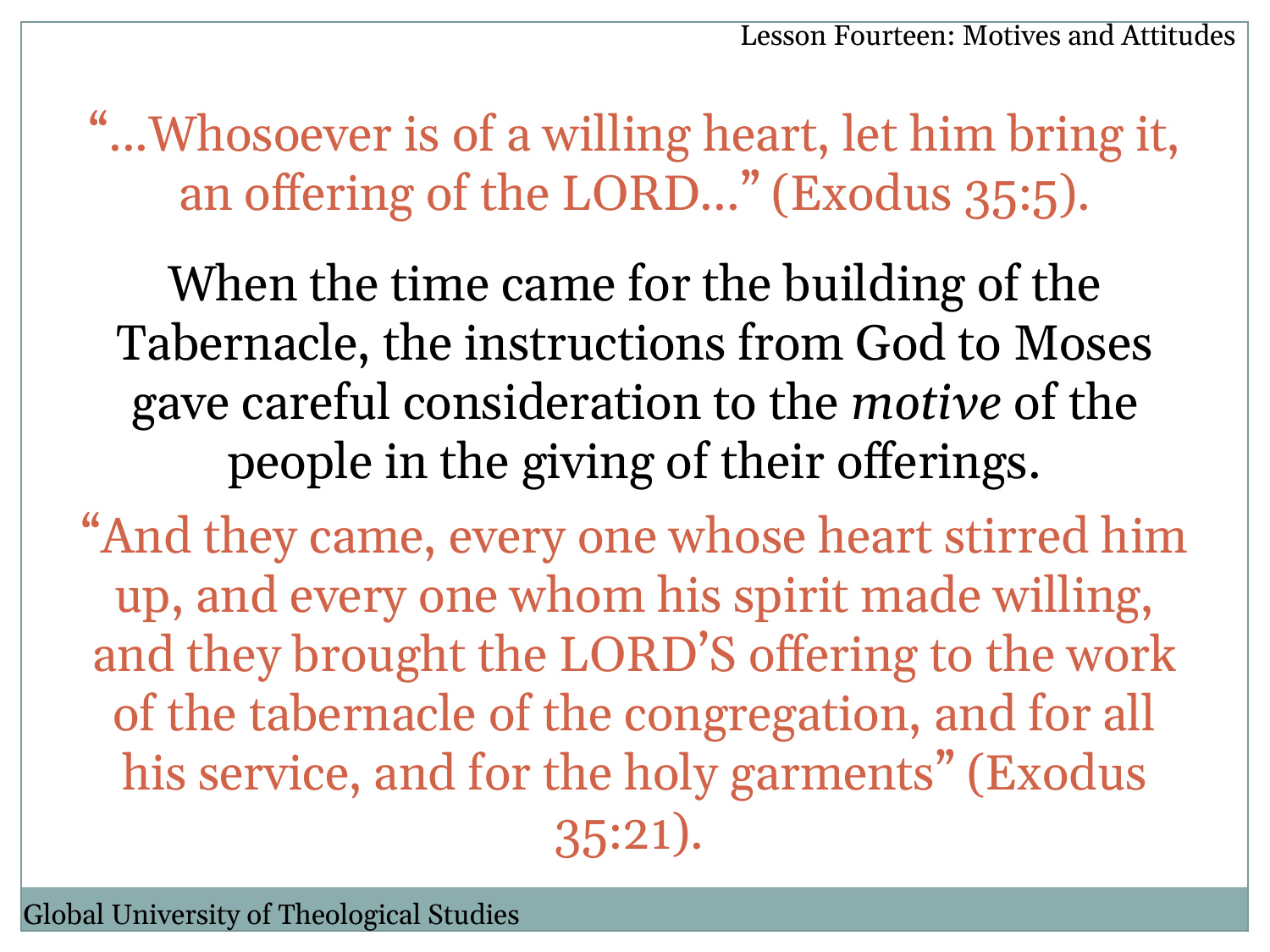

Lesson Fourteen: Motives and Attitudes
“...Whosoever is of a willing heart, let him bring it, an offering of the LORD...” (Exodus 35:5).
When the time came for the building of the Tabernacle, the instructions from God to Moses gave careful consideration to the motive of the people in the giving of their offerings.
“And they came, every one whose heart stirred him up, and every one whom his spirit made willing, and they brought the LORD’S offering to the work of the tabernacle of the congregation, and for all his service, and for the holy garments” (Exodus 35:21).
Global University of Theological Studies